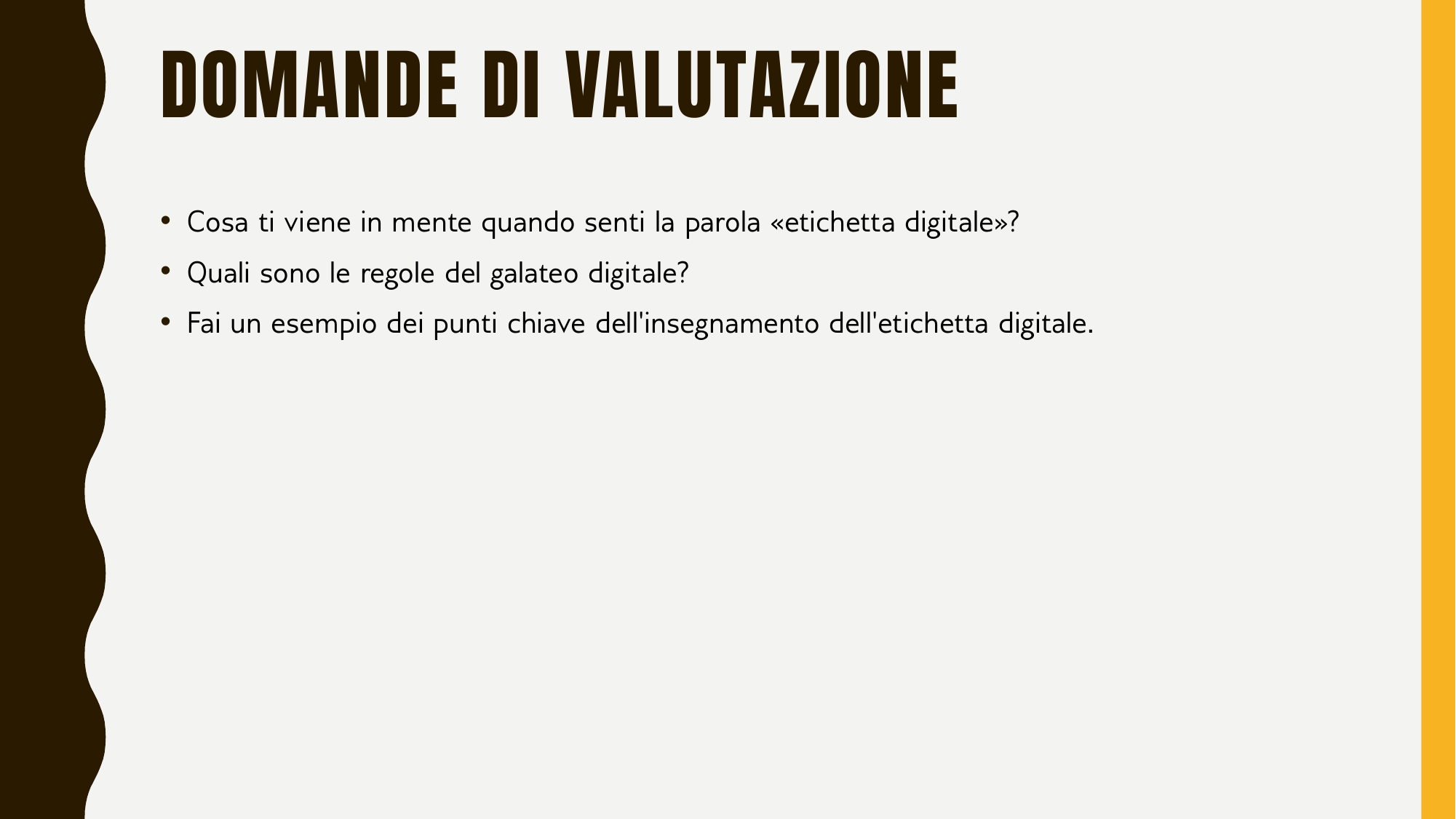

# Domande di valutazione
Cosa ti viene in mente quando senti la parola «etichetta digitale»?
Quali sono le regole del galateo digitale?
Fai un esempio dei punti chiave dell'insegnamento dell'etichetta digitale.